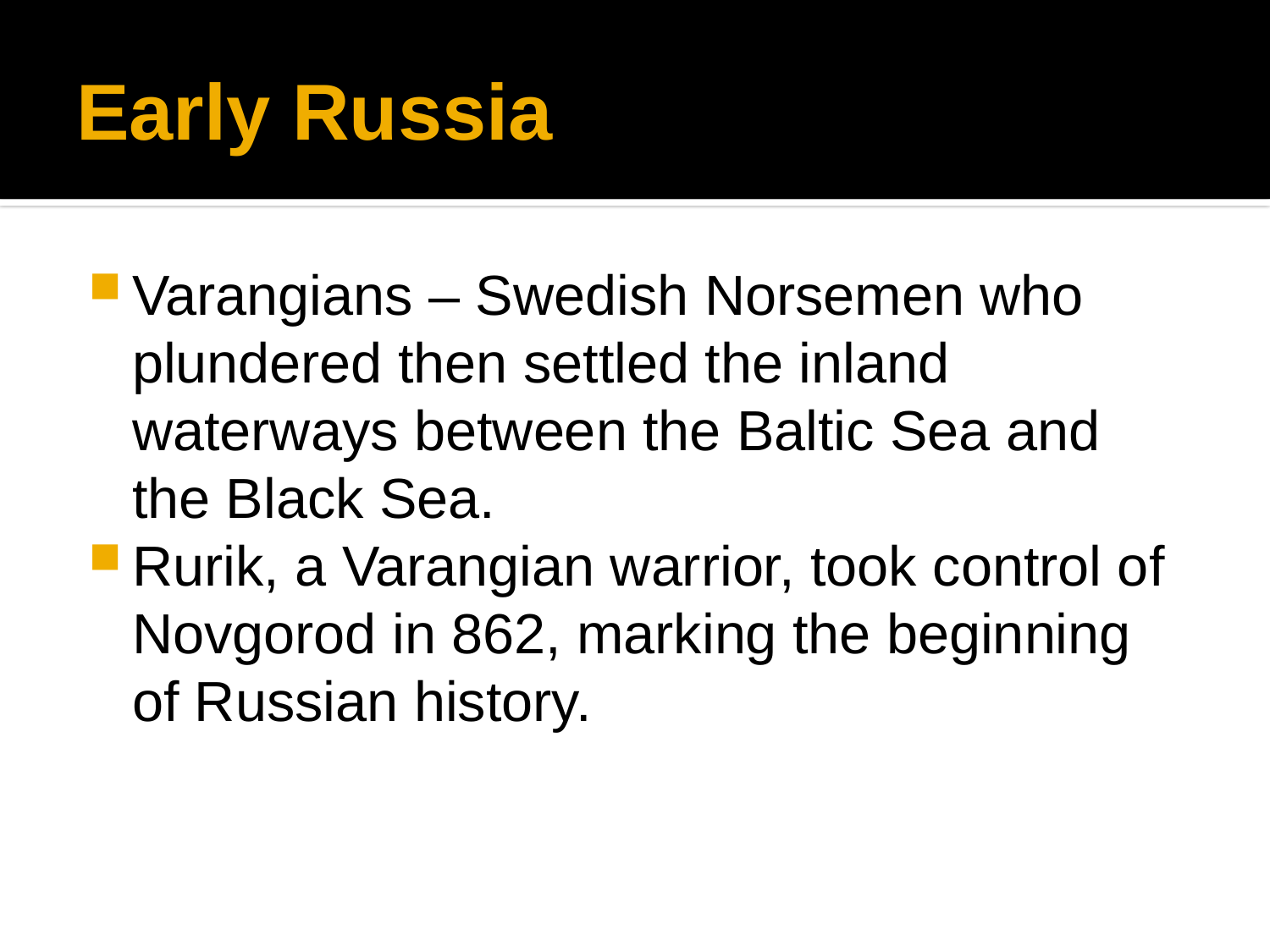

# Early Russia
Varangians – Swedish Norsemen who plundered then settled the inland waterways between the Baltic Sea and the Black Sea.
Rurik, a Varangian warrior, took control of Novgorod in 862, marking the beginning of Russian history.